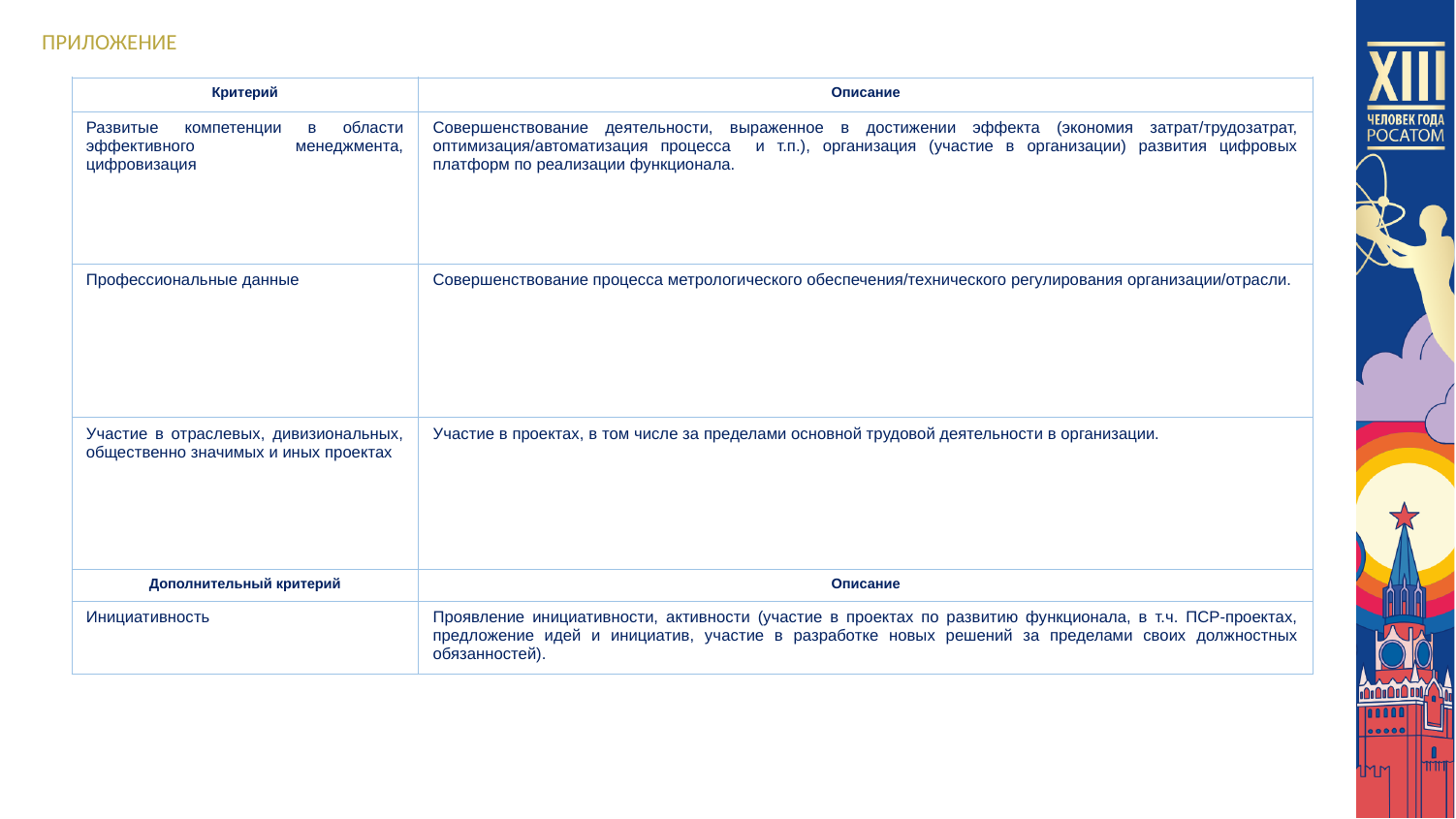

ПРИЛОЖЕНИЕ
| Критерий | Описание |
| --- | --- |
| Развитые компетенции в области эффективного менеджмента, цифровизация | Совершенствование деятельности, выраженное в достижении эффекта (экономия затрат/трудозатрат, оптимизация/автоматизация процесса и т.п.), организация (участие в организации) развития цифровых платформ по реализации функционала. |
| Профессиональные данные | Совершенствование процесса метрологического обеспечения/технического регулирования организации/отрасли. |
| Участие в отраслевых, дивизиональных, общественно значимых и иных проектах | Участие в проектах, в том числе за пределами основной трудовой деятельности в организации. |
| Дополнительный критерий | Описание |
| Инициативность | Проявление инициативности, активности (участие в проектах по развитию функционала, в т.ч. ПСР-проектах, предложение идей и инициатив, участие в разработке новых решений за пределами своих должностных обязанностей). |